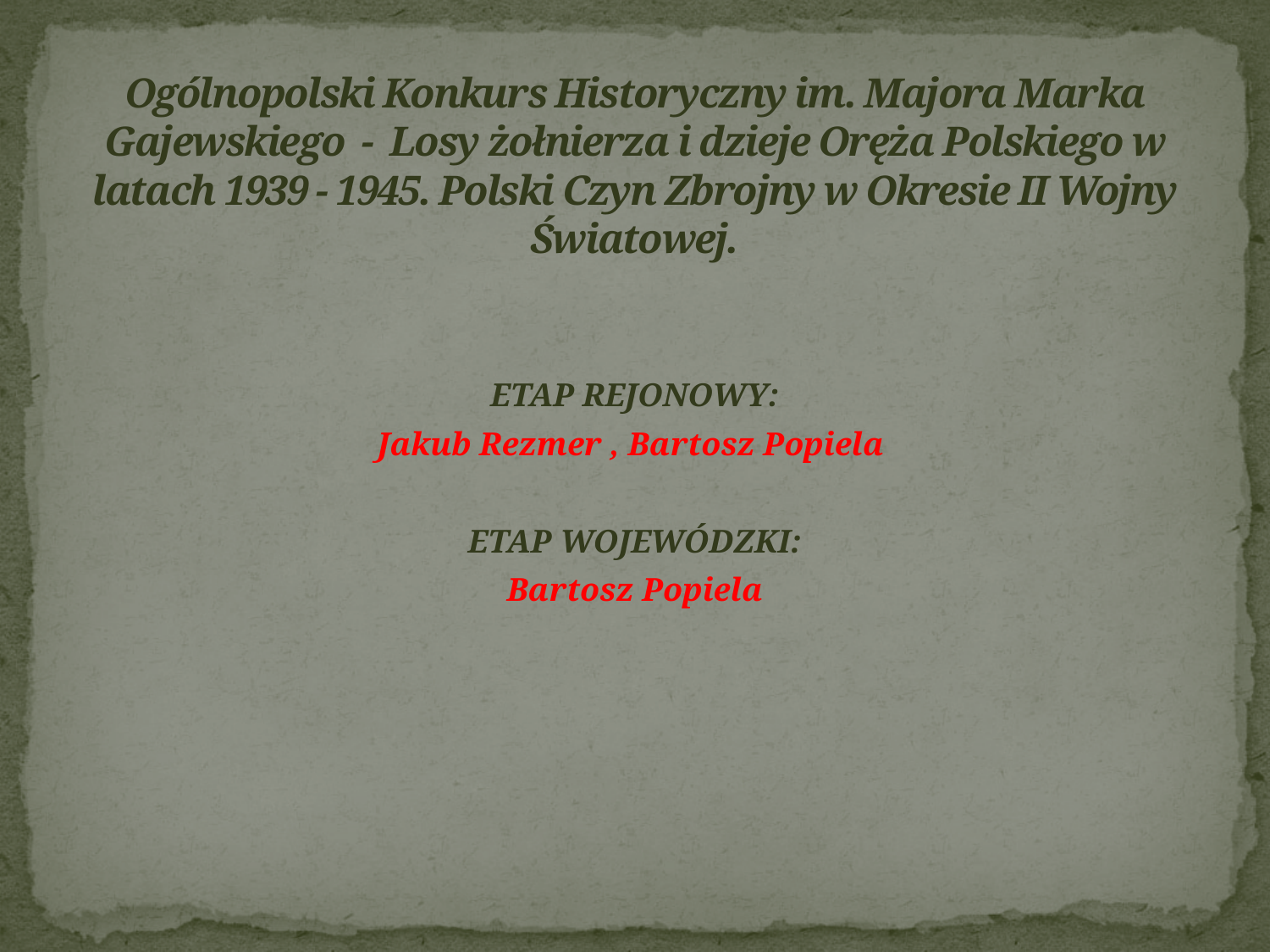

# Ogólnopolski Konkurs Historyczny im. Majora Marka Gajewskiego  -  Losy żołnierza i dzieje Oręża Polskiego w latach 1939 - 1945. Polski Czyn Zbrojny w Okresie II Wojny Światowej.

ETAP REJONOWY:
Jakub Rezmer , Bartosz Popiela

ETAP WOJEWÓDZKI:
Bartosz Popiela